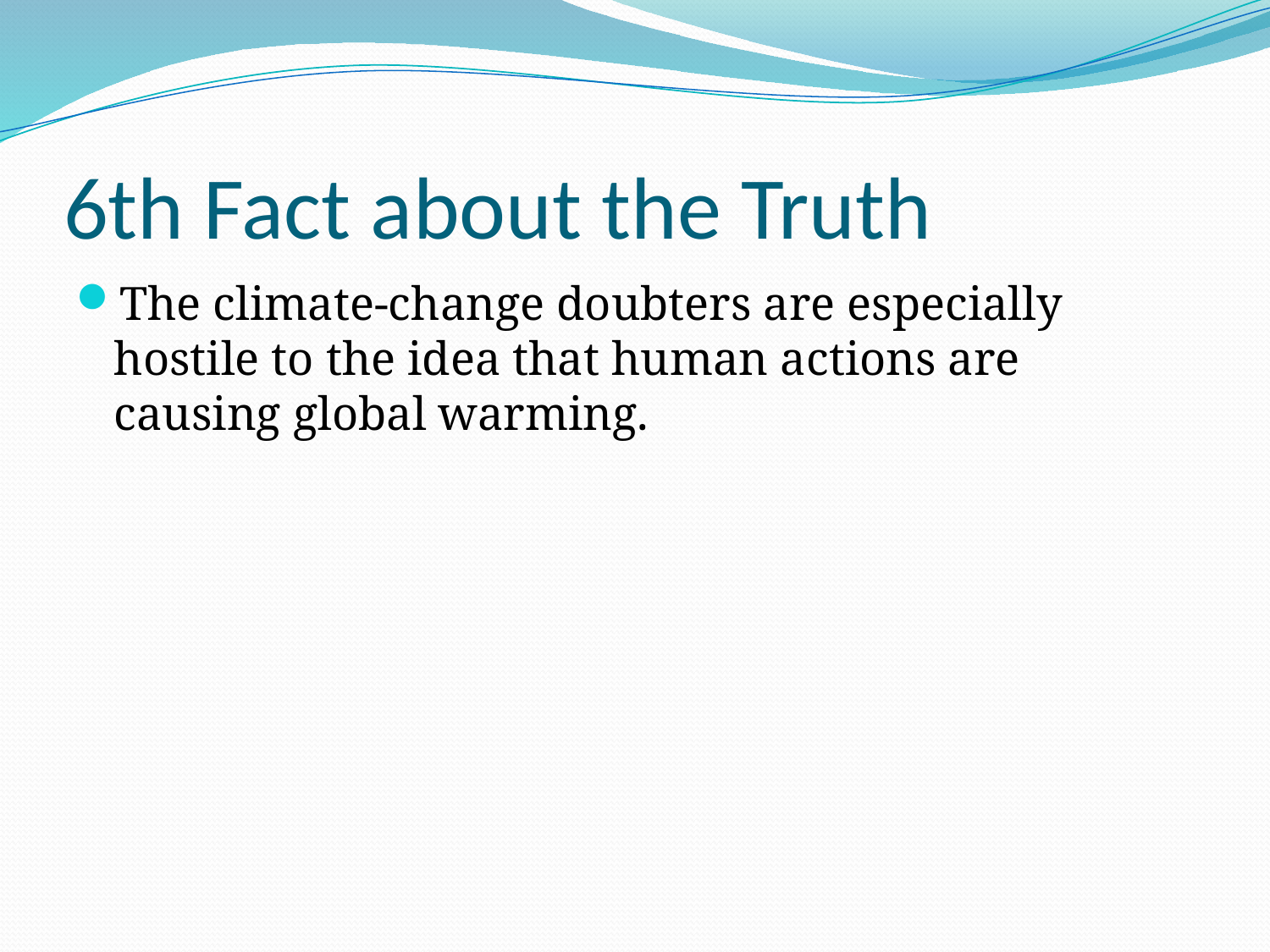

# 6th Fact about the Truth
The climate-change doubters are especially hostile to the idea that human actions are causing global warming.